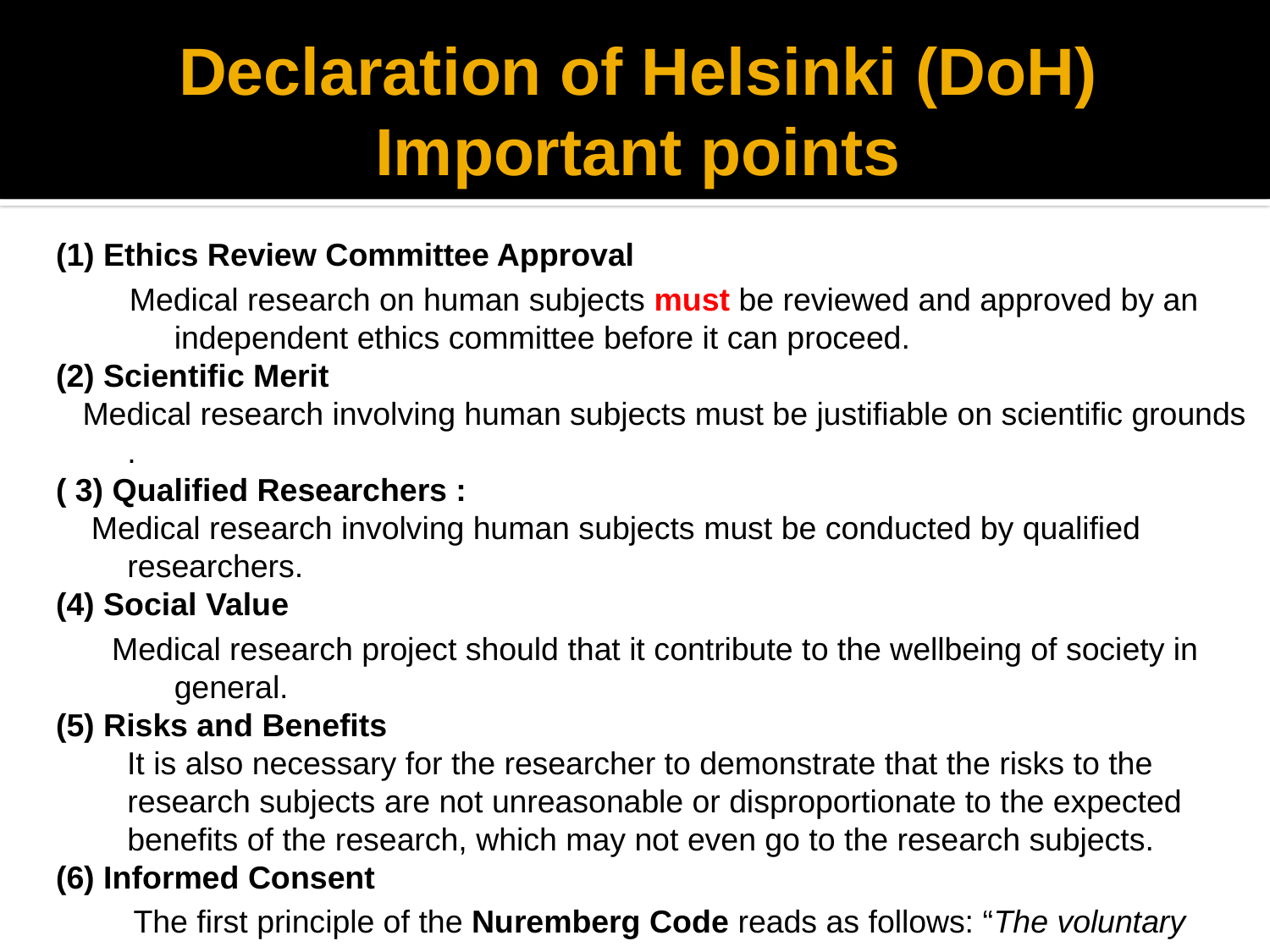

# Declaration of Helsinki (DoH) Important points
(1) Ethics Review Committee Approval
   Medical research on human subjects must be reviewed and approved by an independent ethics committee before it can proceed.
(2) Scientific Merit
   Medical research involving human subjects must be justifiable on scientific grounds  .
( 3) Qualified Researchers :
    Medical research involving human subjects must be conducted by qualified researchers.
(4) Social Value
 Medical research project should that it contribute to the wellbeing of society in general.
(5) Risks and Benefits
        It is also necessary for the researcher to demonstrate that the risks to the research subjects are not unreasonable or disproportionate to the expected benefits of the research, which may not even go to the research subjects.
(6) Informed Consent
The first principle of the Nuremberg Code reads as follows: “The voluntary
consent of the human subject is absolutely essential.”